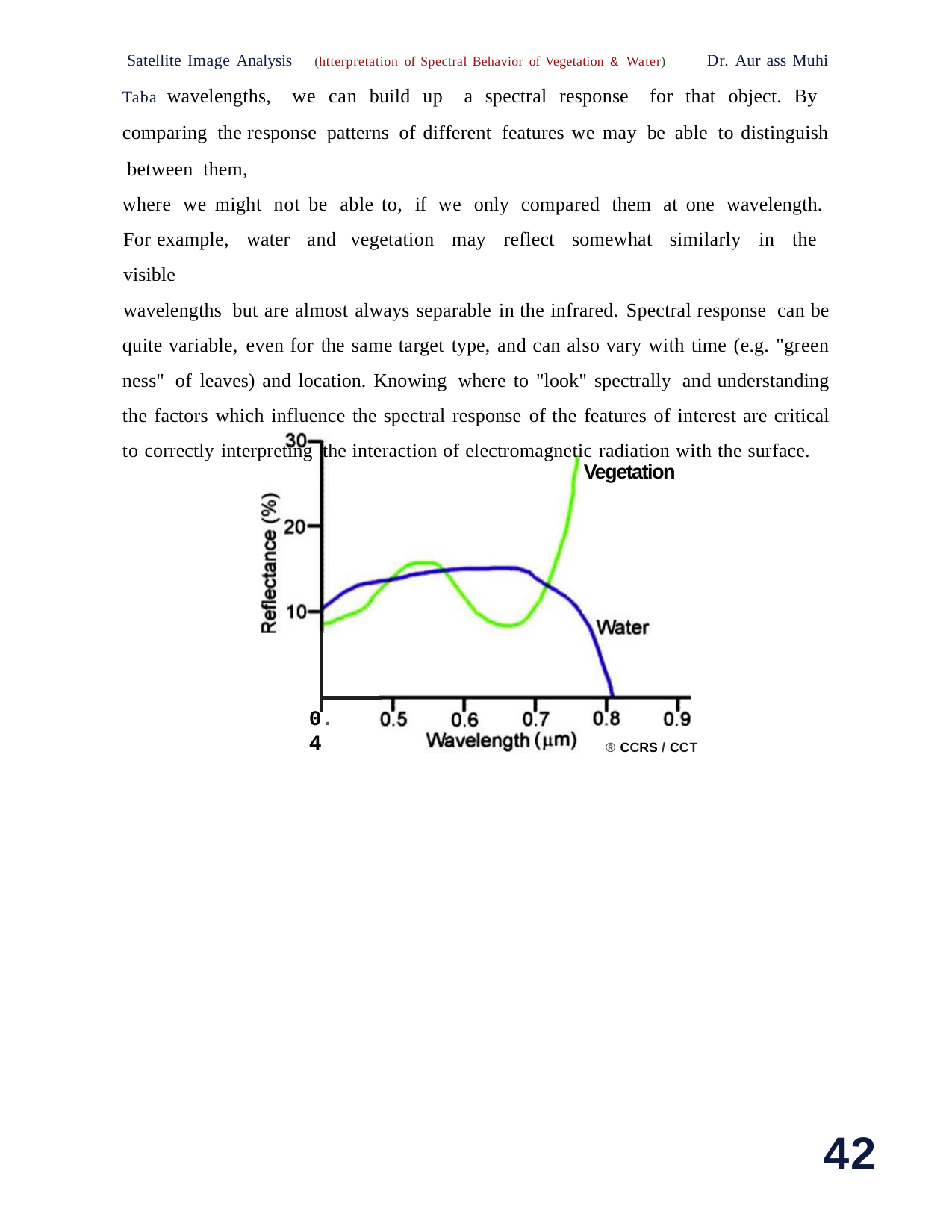

Satellite Image Analysis    (htterpretation of Spectral Behavior of Vegetation & Water)      Dr. Aur ass Muhi Taba wavelengths,  we can build up  a spectral response  for that object. By  comparing  the response  patterns  of different  features we may  be  able  to distinguish  between  them,
where  we might  not be  able to,  if  we  only  compared  them  at one  wavelength.  For example,   water   and  vegetation   may   reflect   somewhat   similarly   in   the   visible
wavelengths  but are almost always separable in the infrared. Spectral response  can be quite variable, even for the same target type, and can also vary with time (e.g. "green­ ness"  of leaves) and location. Knowing  where to "look" spectrally  and understanding the factors which influence the spectral response of the features of interest are critical to correctly interpreting  the interaction of electromagnetic radiation with the surface.

Vegetation

0.4
® CCRS / CCT
42